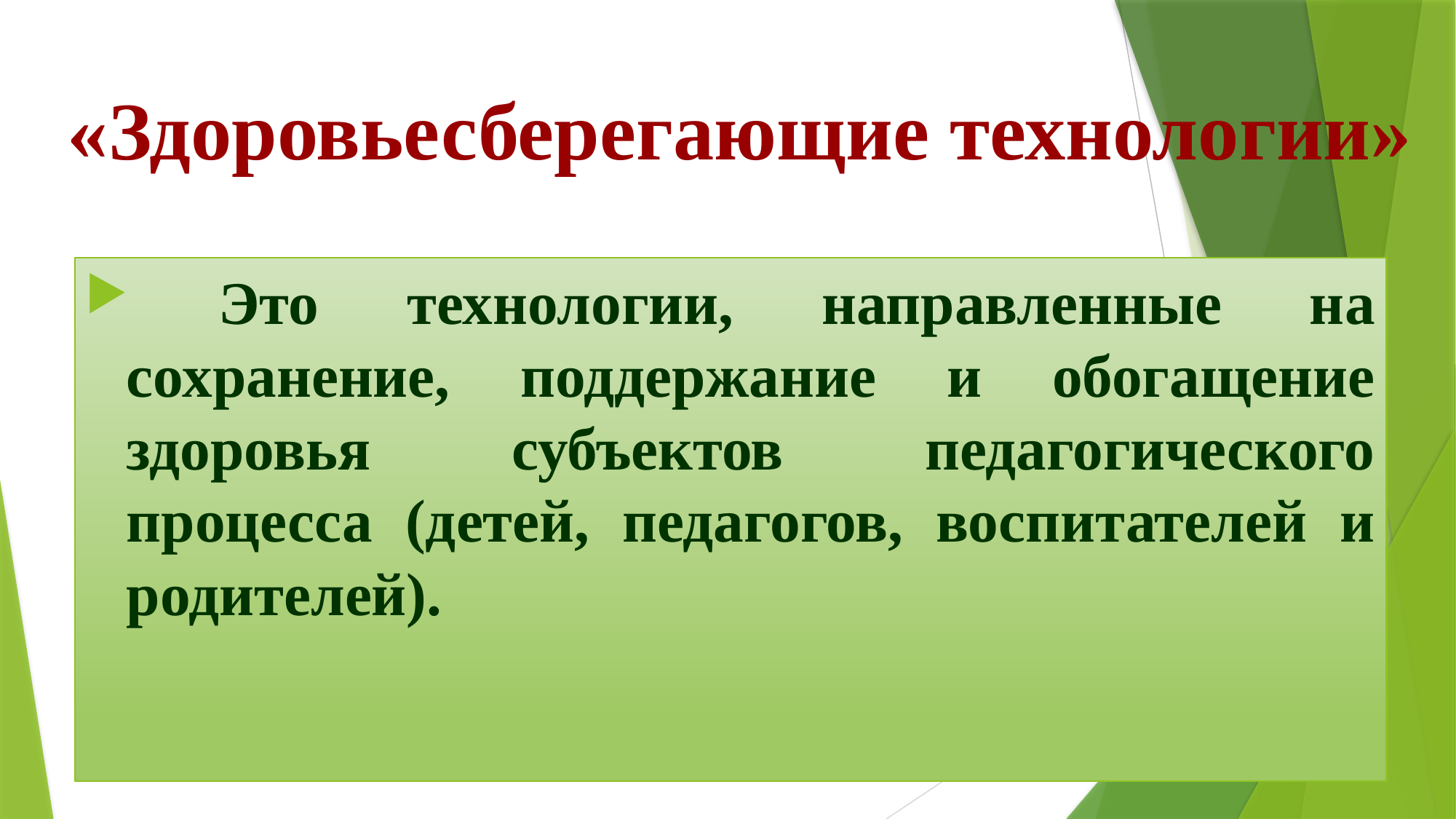

# «Здоровьесберегающие технологии»
 Это технологии, направленные на сохранение, поддержание и обогащение здоровья субъектов педагогического процесса (детей, педагогов, воспитателей и родителей).